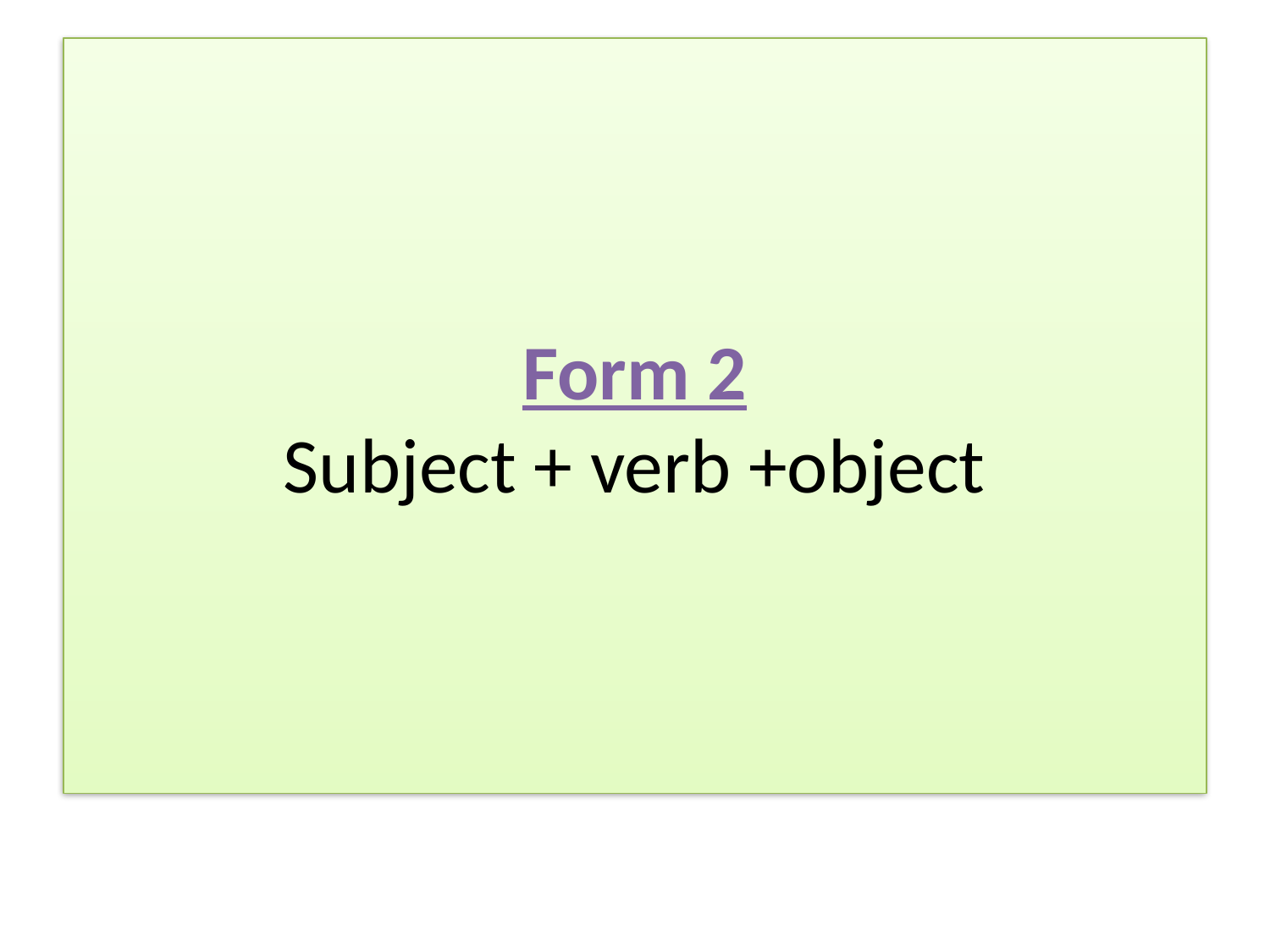

# Form 2 Subject + verb +object